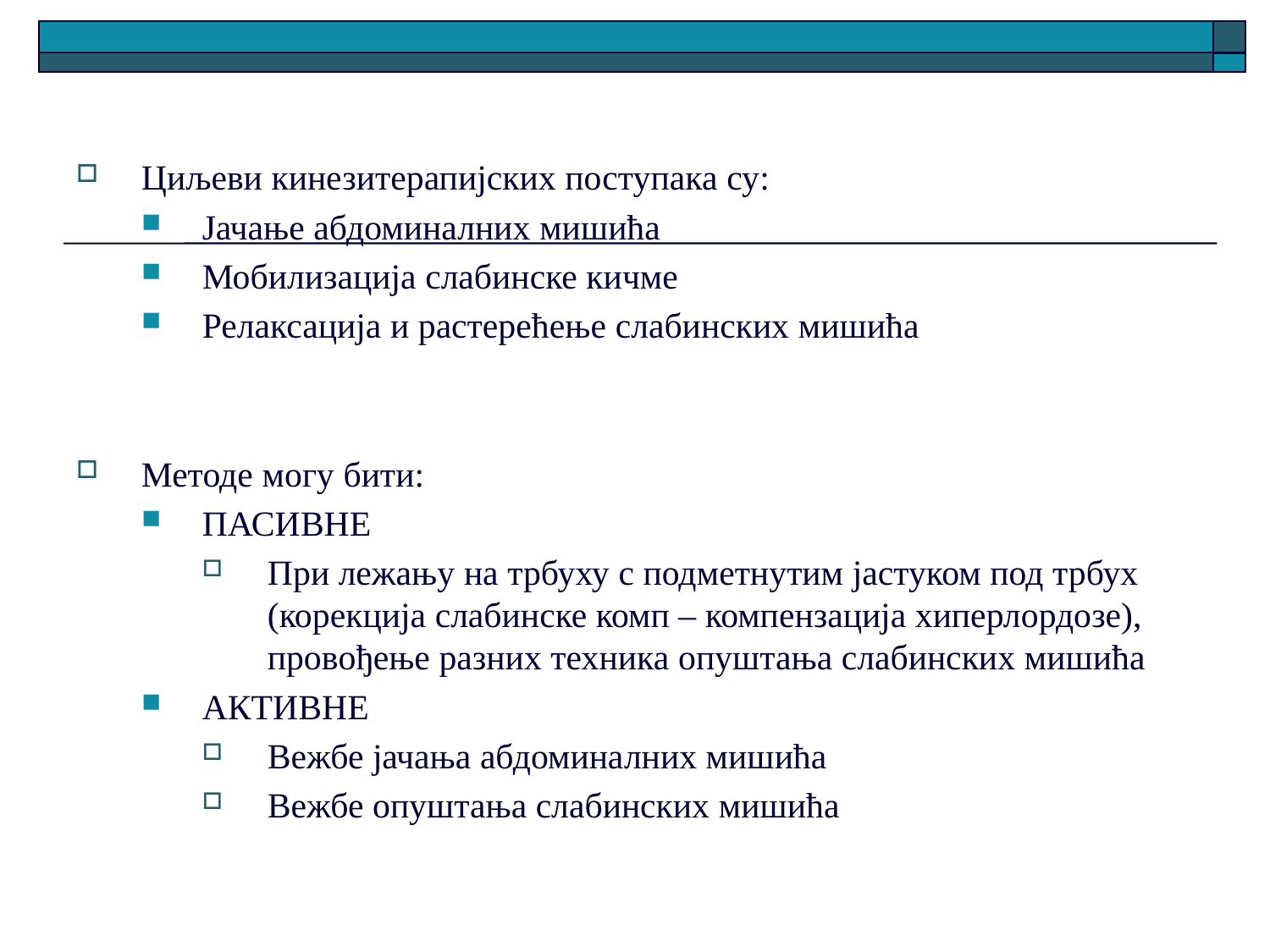

#
Циљеви кинезитерапијских поступака су:
Јачање абдоминалних мишића
Мобилизација слабинске кичме
Релаксација и растерећење слабинских мишића

Методе могу бити:
ПАСИВНЕ
При лежању на трбуху с подметнутим јастуком под трбух (корекција слабинске комп – компензација хиперлордозе), провођење разних техника опуштања слабинских мишића
АКТИВНЕ
Вежбе јачања абдоминалних мишића
Вежбе опуштања слабинских мишића